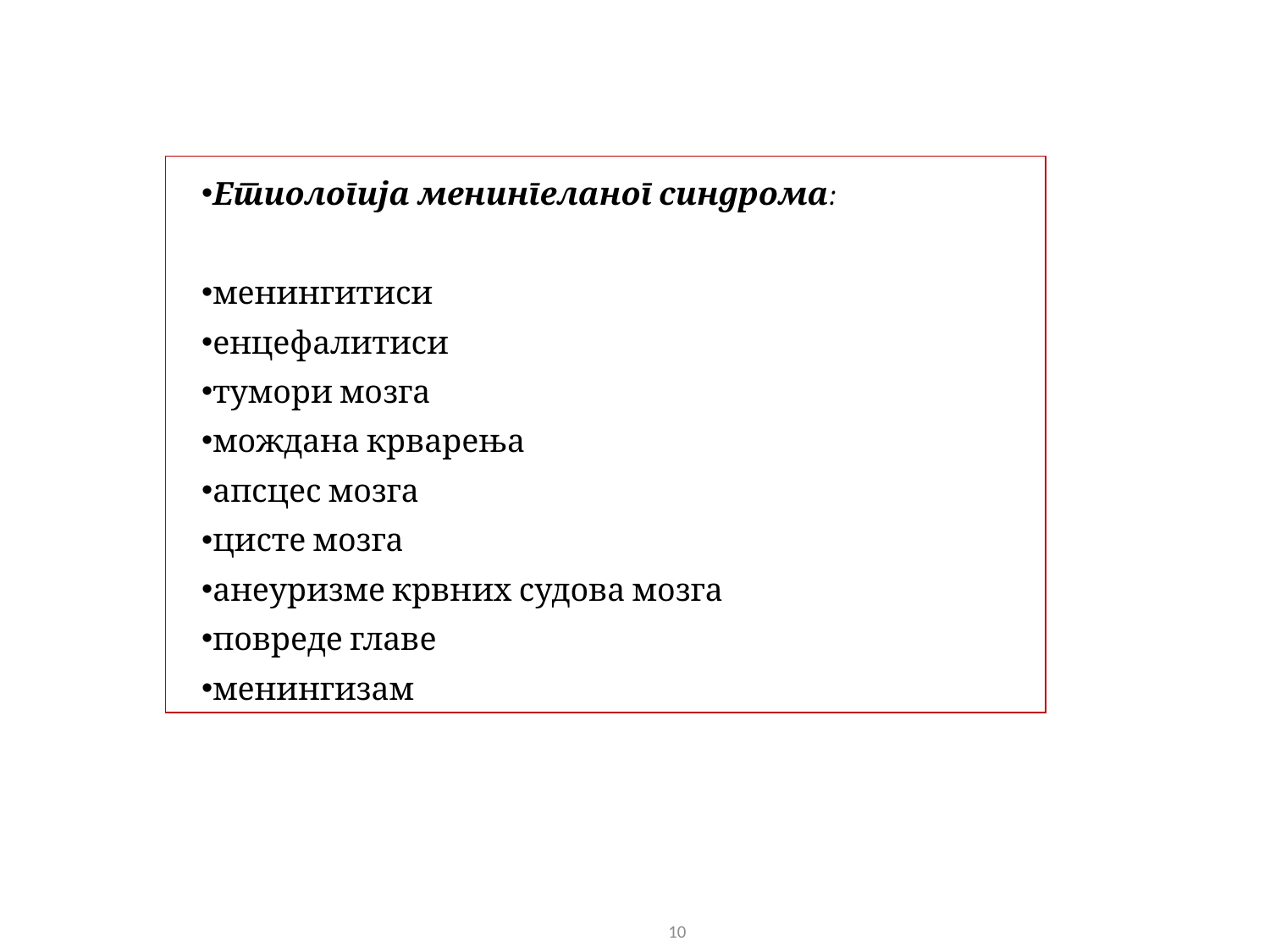

Етиологија менингеланог синдрома:

менингитиси
енцефалитиси
тумори мозга
мождана крварења
апсцес мозга
цисте мозга
анеуризме крвних судова мозга
повреде главе
менингизам
10